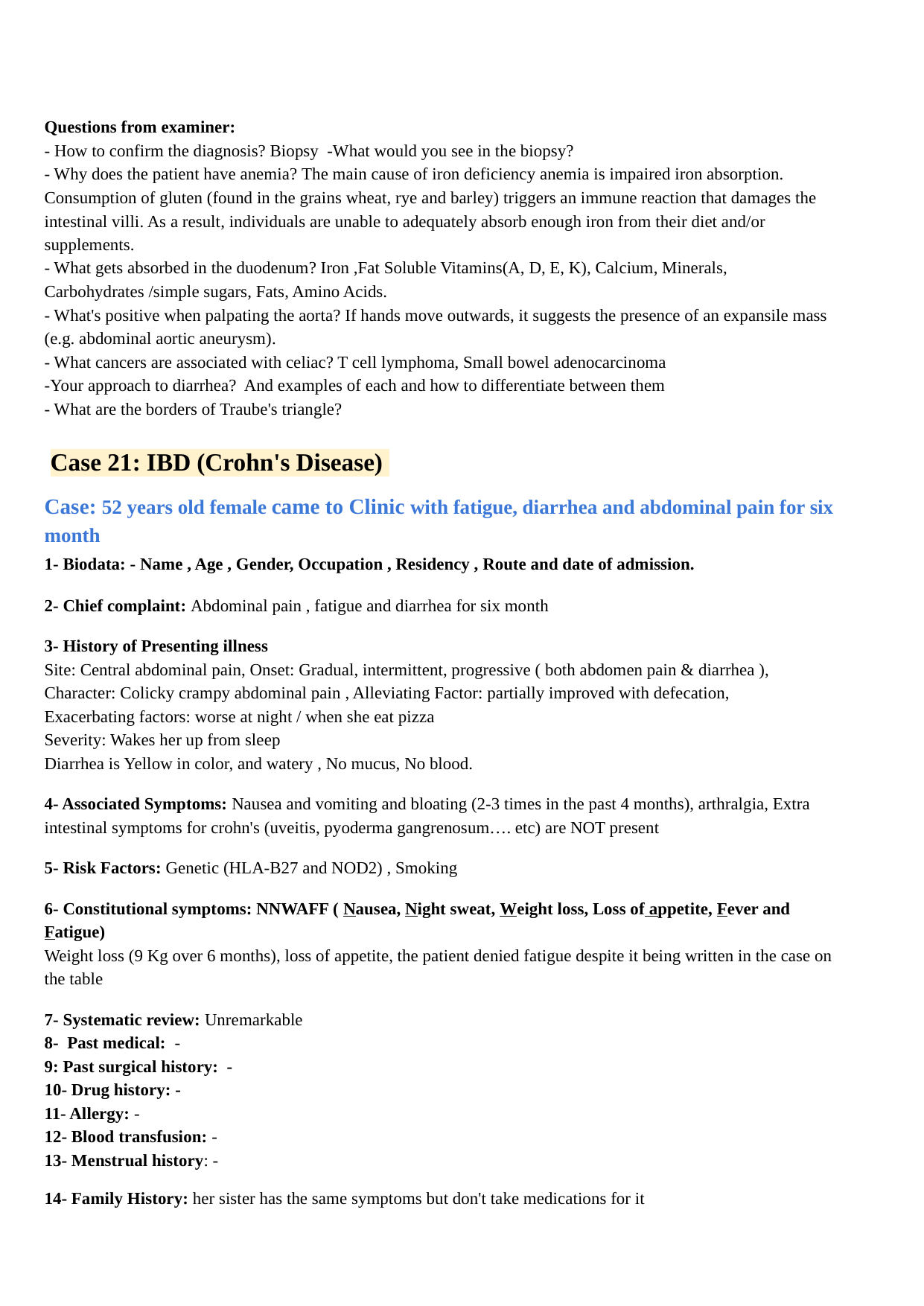

Questions from examiner:
- How to confirm the diagnosis? Biopsy  -What would you see in the biopsy?
- Why does the patient have anemia? The main cause of iron deficiency anemia is impaired iron absorption. Consumption of gluten (found in the grains wheat, rye and barley) triggers an immune reaction that damages the intestinal villi. As a result, individuals are unable to adequately absorb enough iron from their diet and/or supplements.
- What gets absorbed in the duodenum? Iron ,Fat Soluble Vitamins(A, D, E, K), Calcium, Minerals, Carbohydrates /simple sugars, Fats, Amino Acids.
- What's positive when palpating the aorta? If hands move outwards, it suggests the presence of an expansile mass (e.g. abdominal aortic aneurysm).
- What cancers are associated with celiac? T cell lymphoma, Small bowel adenocarcinoma
-Your approach to diarrhea?  And examples of each and how to differentiate between them
- What are the borders of Traube's triangle?

 Case 21: IBD (Crohn's Disease)

Case: 52 years old female came to Clinic with fatigue, diarrhea and abdominal pain for six month
1- Biodata: - Name , Age , Gender, Occupation , Residency , Route and date of admission.

2- Chief complaint: Abdominal pain , fatigue and diarrhea for six month

3- History of Presenting illness
Site: Central abdominal pain, Onset: Gradual, intermittent, progressive ( both abdomen pain & diarrhea ), Character: Colicky crampy abdominal pain , Alleviating Factor: partially improved with defecation,
Exacerbating factors: worse at night / when she eat pizza
Severity: Wakes her up from sleep
Diarrhea is Yellow in color, and watery , No mucus, No blood.

4- Associated Symptoms: Nausea and vomiting and bloating (2-3 times in the past 4 months), arthralgia, Extra intestinal symptoms for crohn's (uveitis, pyoderma gangrenosum…. etc) are NOT present

5- Risk Factors: Genetic (HLA-B27 and NOD2) , Smoking

6- Constitutional symptoms: NNWAFF ( Nausea, Night sweat, Weight loss, Loss of appetite, Fever and Fatigue)
Weight loss (9 Kg over 6 months), loss of appetite, the patient denied fatigue despite it being written in the case on the table

7- Systematic review: Unremarkable
8-  Past medical:  -
9: Past surgical history:  -
10- Drug history: -
11- Allergy: -
12- Blood transfusion: -
13- Menstrual history: -

14- Family History: her sister has the same symptoms but don't take medications for it